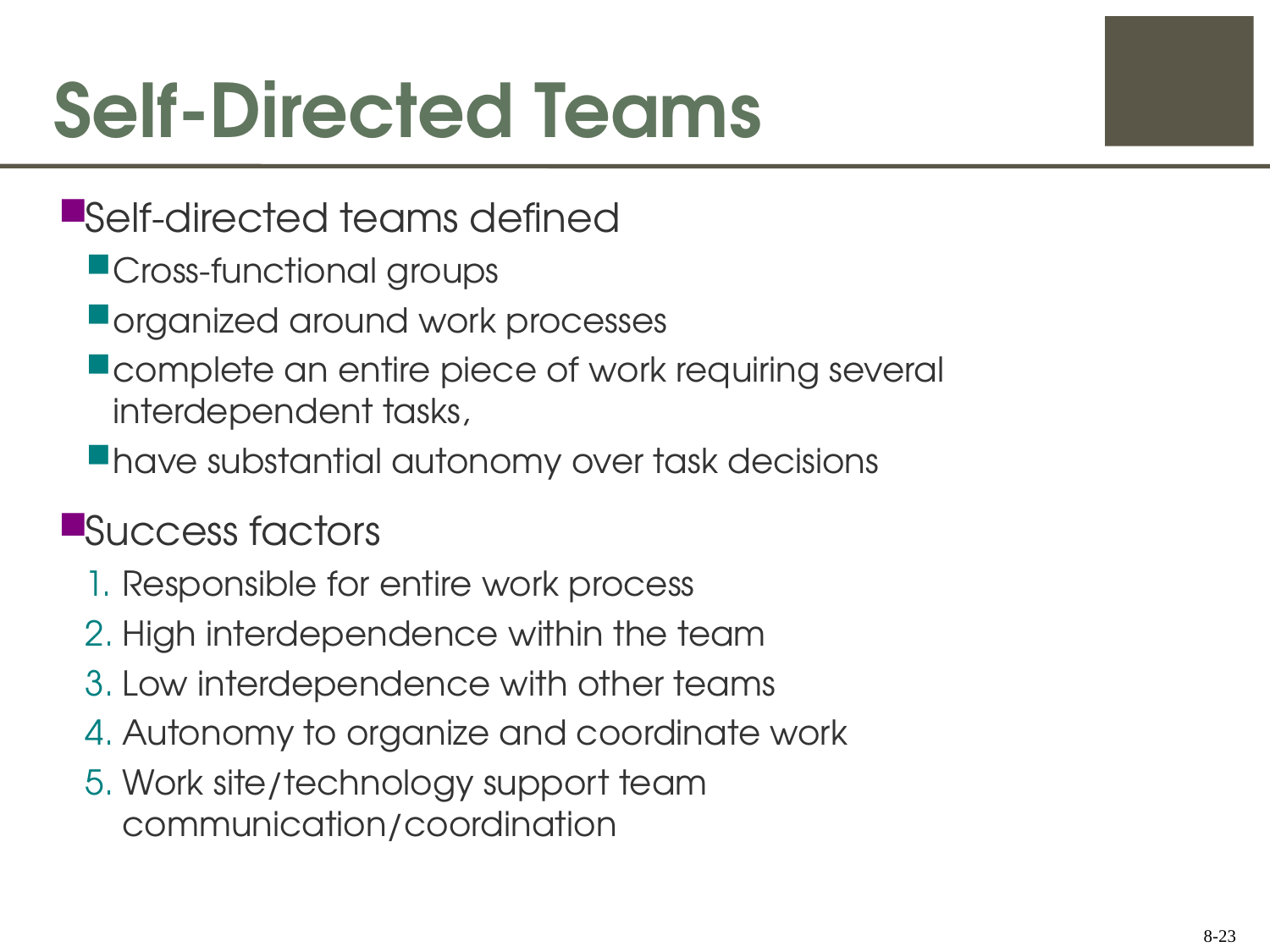

# Self-Directed Teams
Self-directed teams defined
Cross-functional groups
organized around work processes
complete an entire piece of work requiring several interdependent tasks,
have substantial autonomy over task decisions
Success factors
Responsible for entire work process
High interdependence within the team
Low interdependence with other teams
Autonomy to organize and coordinate work
Work site/technology support team communication/coordination